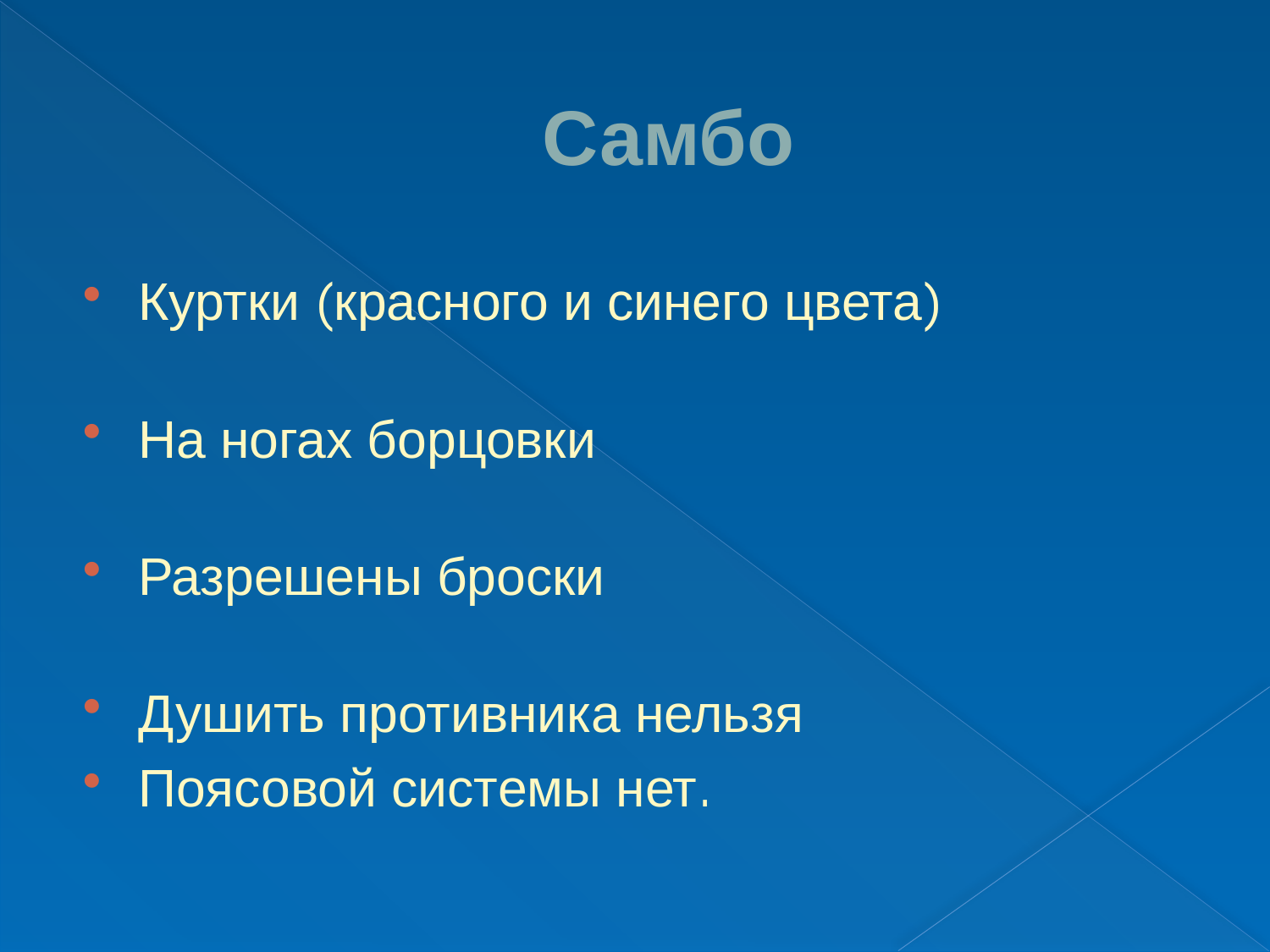

# Самбо
Куртки (красного и синего цвета)
На ногах борцовки
Разрешены броски
Душить противника нельзя
Поясовой системы нет.